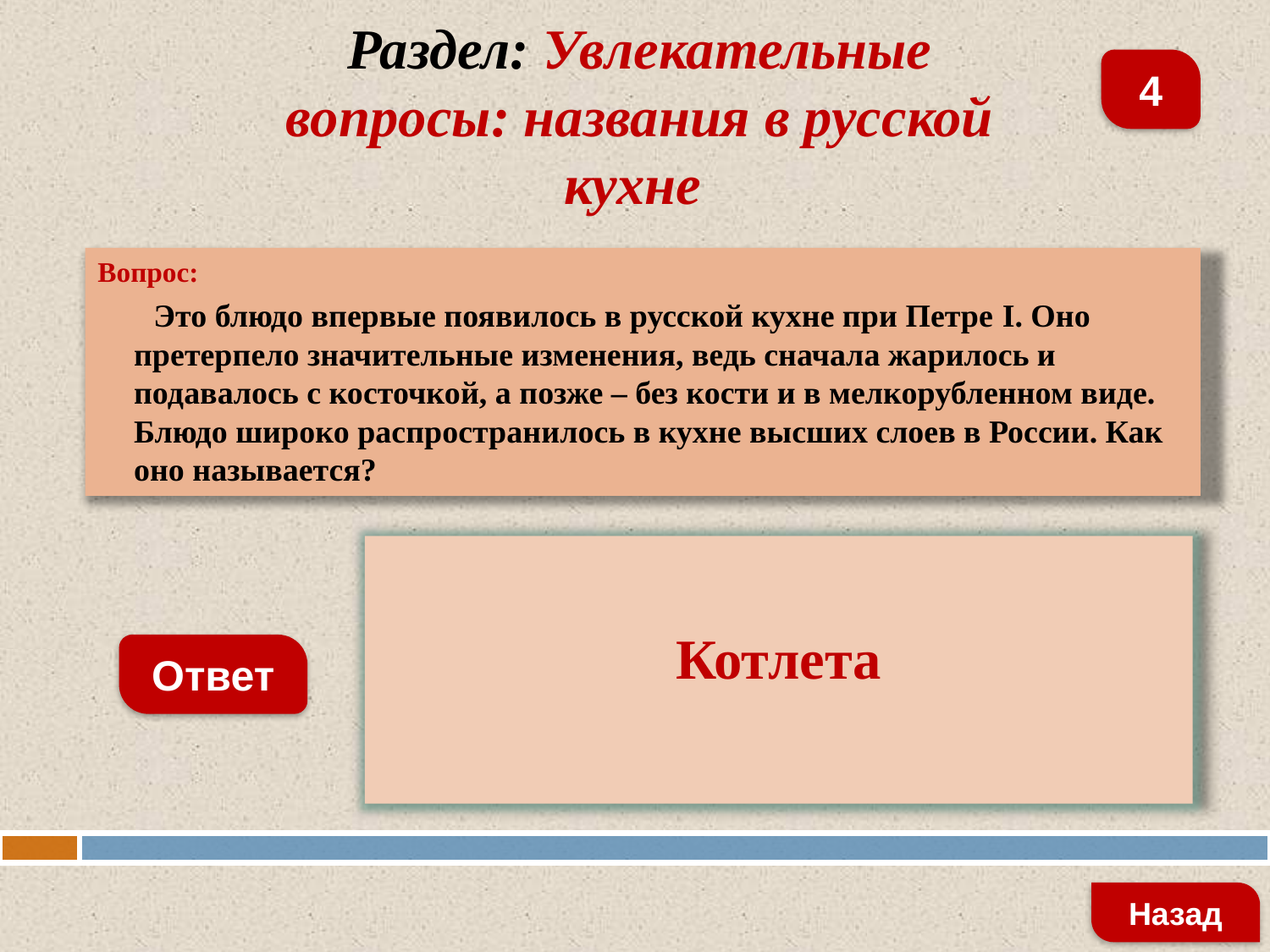

4
Раздел: Увлекательные вопросы: названия в русской кухне
Вопрос:
        Это блюдо впервые появилось в русской кухне при Петре I. Оно претерпело значительные изменения, ведь сначала жарилось и подавалось с косточкой, а позже – без кости и в мелкорубленном виде. Блюдо широко распространилось в кухне высших слоев в России. Как оно называется?

Котлета
Ответ

Назад